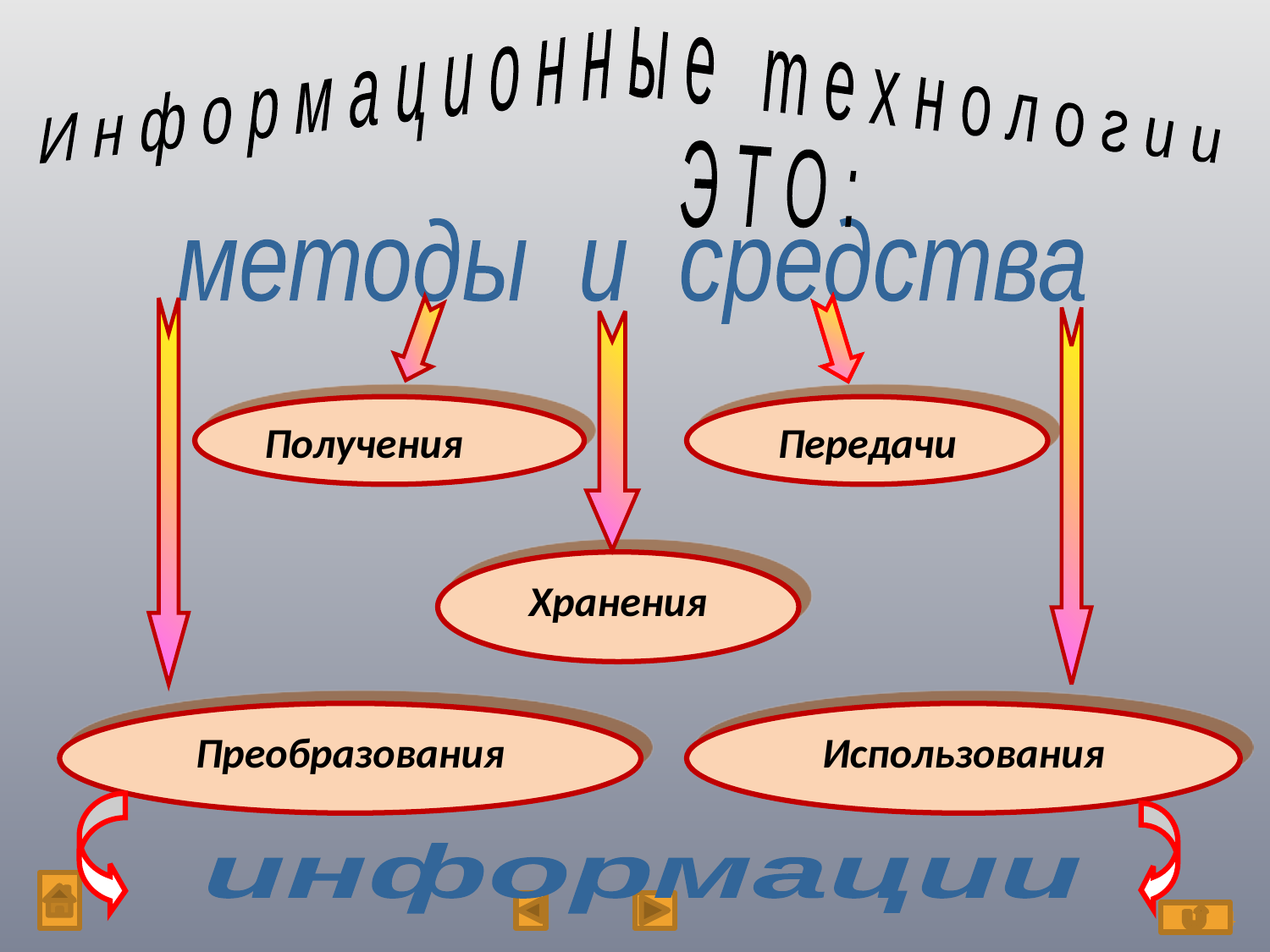

И н ф о р м а ц и о н н ы е   т е х н о л о г и и
         Э Т О :
 методы  и  средства

Получения
Передачи
Хранения
Преобразования
Использования

 информации
14